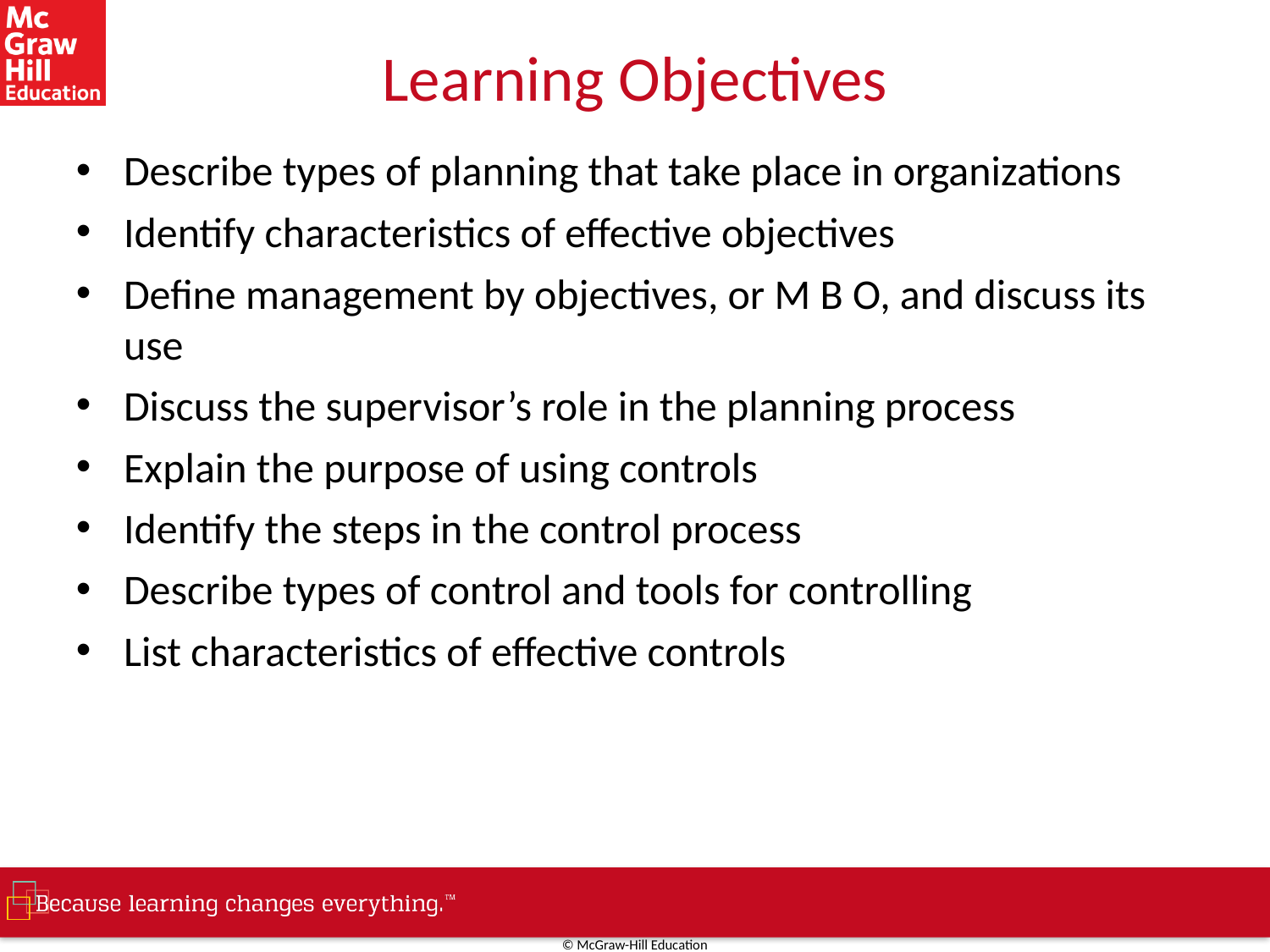

# Learning Objectives
Describe types of planning that take place in organizations
Identify characteristics of effective objectives
Define management by objectives, or M B O, and discuss its use
Discuss the supervisor’s role in the planning process
Explain the purpose of using controls
Identify the steps in the control process
Describe types of control and tools for controlling
List characteristics of effective controls